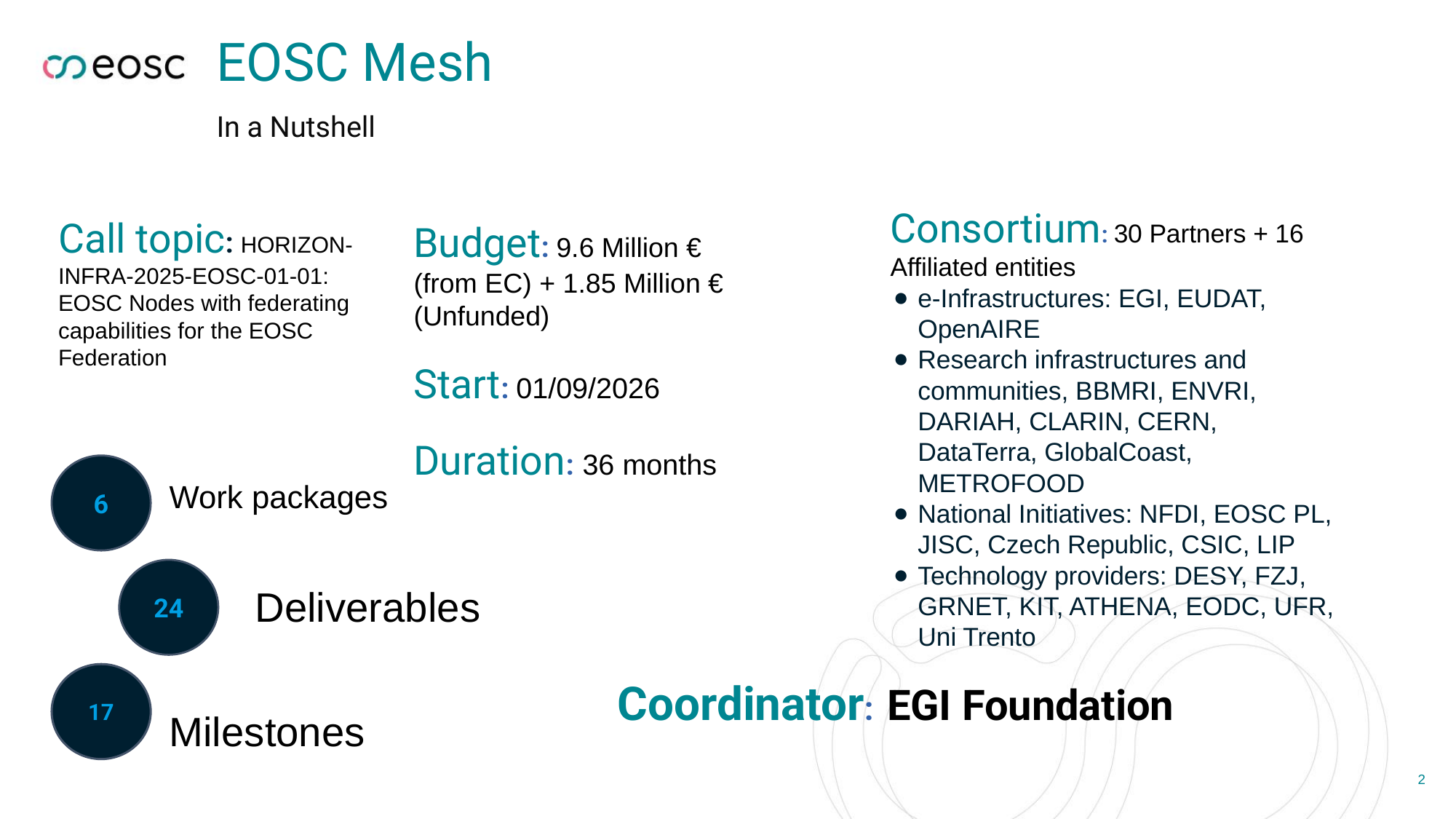

# EOSC Mesh
In a Nutshell
Consortium: 30 Partners + 16 Affiliated entities
e-Infrastructures: EGI, EUDAT, OpenAIRE
Research infrastructures and communities, BBMRI, ENVRI, DARIAH, CLARIN, CERN, DataTerra, GlobalCoast, METROFOOD
National Initiatives: NFDI, EOSC PL, JISC, Czech Republic, CSIC, LIP
Technology providers: DESY, FZJ, GRNET, KIT, ATHENA, EODC, UFR, Uni Trento
Budget: 9.6 Million € (from EC) + 1.85 Million € (Unfunded)

Start: 01/09/2026

Duration: 36 months

Call topic: HORIZON-INFRA-2025-EOSC-01-01: EOSC Nodes with federating capabilities for the EOSC Federation
6
Work packages
24
Deliverables
Coordinator: EGI Foundation
17
Milestones
2